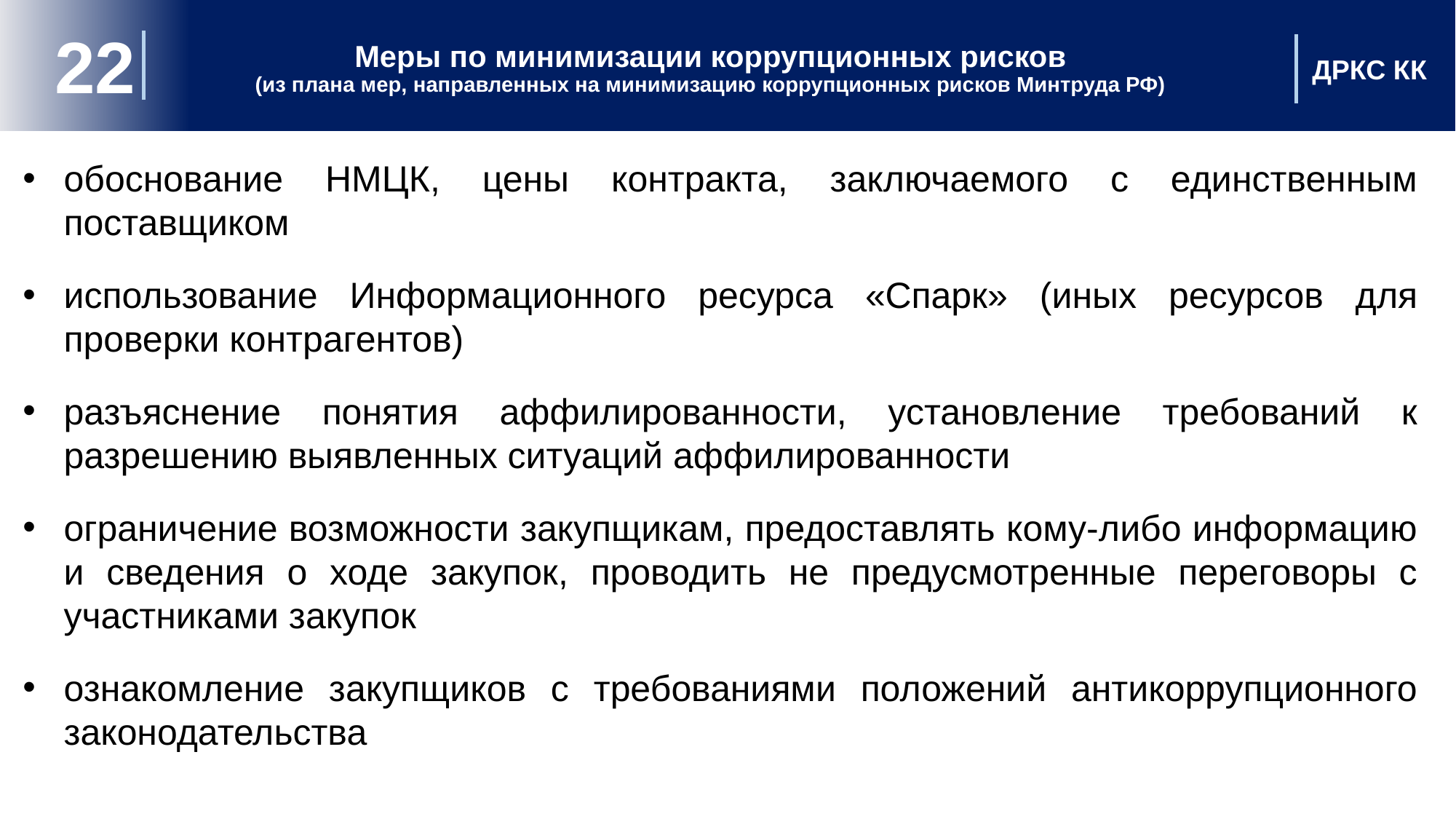

# Меры по минимизации коррупционных рисков (из плана мер, направленных на минимизацию коррупционных рисков Минтруда РФ)
22

ДРКС КК
обоснование НМЦК, цены контракта, заключаемого с единственным поставщиком

использование Информационного ресурса «Спарк» (иных ресурсов для проверки контрагентов)

разъяснение понятия аффилированности, установление требований к разрешению выявленных ситуаций аффилированности

ограничение возможности закупщикам, предоставлять кому-либо информацию и сведения о ходе закупок, проводить не предусмотренные переговоры с участниками закупок

ознакомление закупщиков с требованиями положений антикоррупционного законодательства